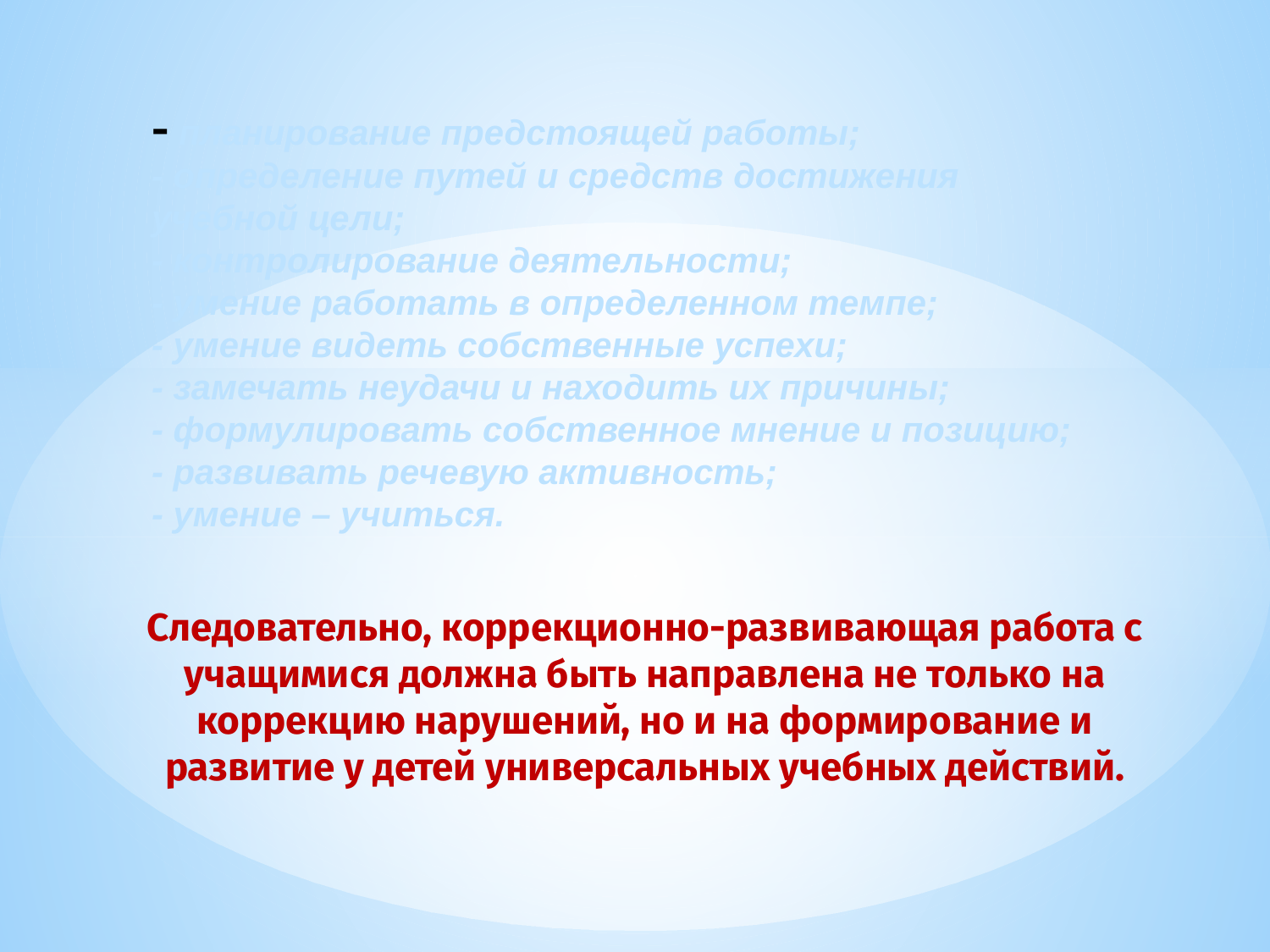

# - планирование предстоящей работы; - определение путей и средств достижения   учебной цели; - контролирование деятельности; - умение работать в определенном темпе; - умение видеть собственные успехи; - замечать неудачи и находить их причины; - формулировать собственное мнение и позицию; - развивать речевую активность; - умение – учиться.
Следовательно, коррекционно-развивающая работа с учащимися должна быть направлена не только на коррекцию нарушений, но и на формирование и развитие у детей универсальных учебных действий.